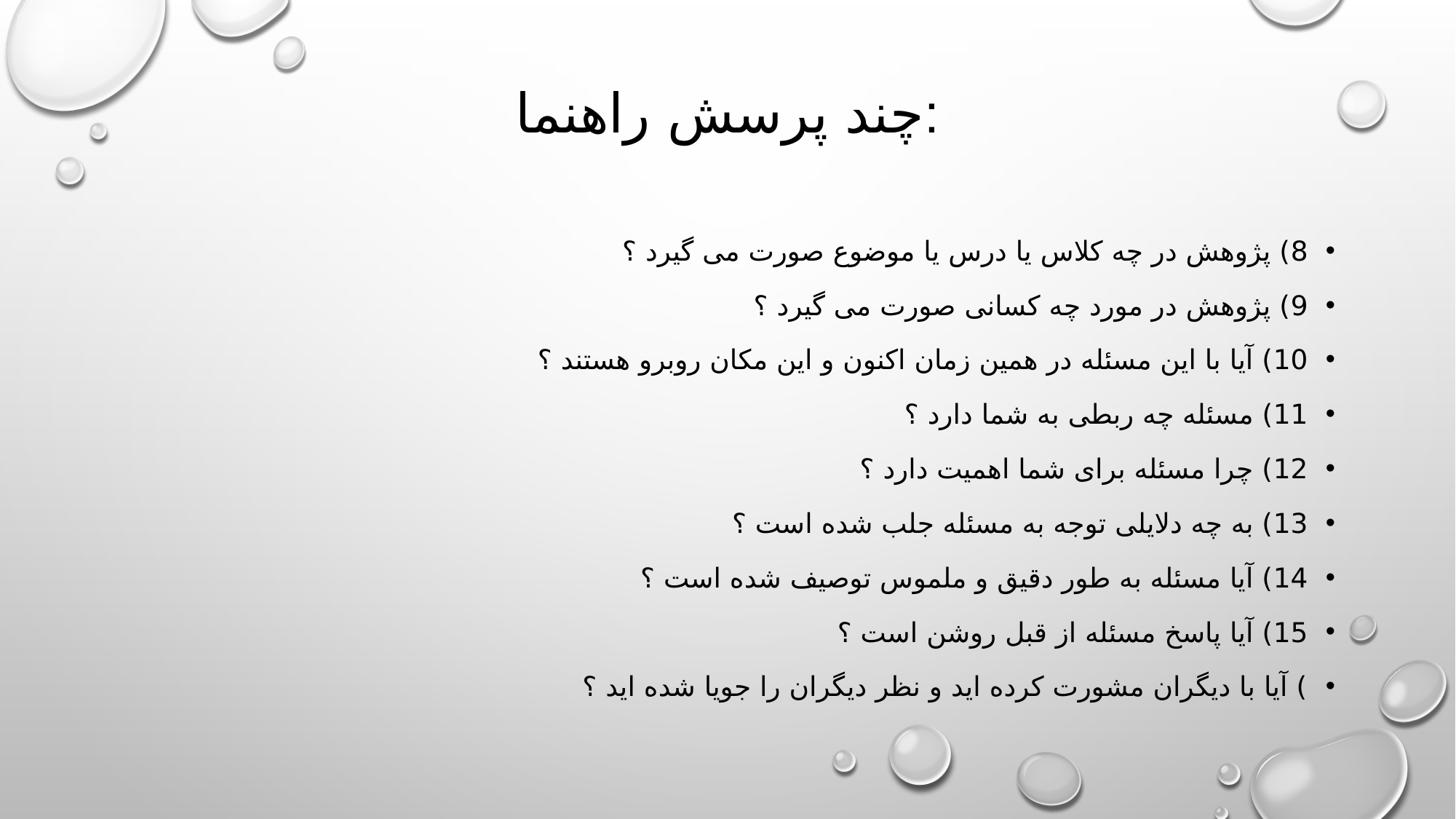

# چند پرسش راهنما:
8) پژوهش در چه کلاس یا درس یا موضوع صورت می گیرد ؟
9) پژوهش در مورد چه کسانی صورت می گیرد ؟
10) آیا با این مسئله در همین زمان اکنون و این مکان روبرو هستند ؟
11) مسئله چه ربطی به شما دارد ؟
12) چرا مسئله برای شما اهمیت دارد ؟
13) به چه دلایلی توجه به مسئله جلب شده است ؟
14) آیا مسئله به طور دقیق و ملموس توصیف شده است ؟
15) آیا پاسخ مسئله از قبل روشن است ؟
) آیا با دیگران مشورت کرده اید و نظر دیگران را جویا شده اید ؟